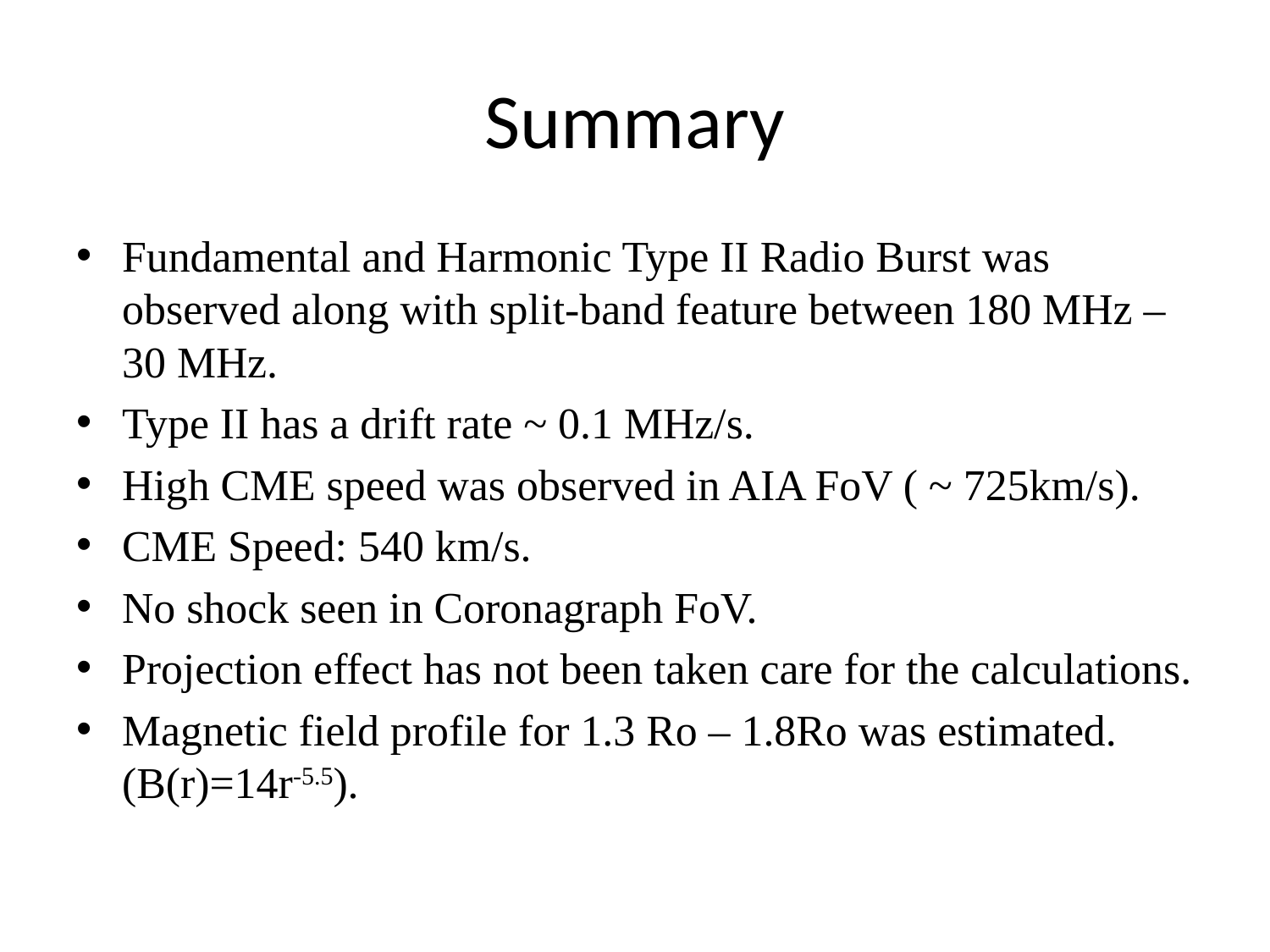

# Summary
Fundamental and Harmonic Type II Radio Burst was observed along with split-band feature between 180 MHz – 30 MHz.
Type II has a drift rate ~ 0.1 MHz/s.
High CME speed was observed in AIA FoV ( ~ 725km/s).
CME Speed: 540 km/s.
No shock seen in Coronagraph FoV.
Projection effect has not been taken care for the calculations.
Magnetic field profile for 1.3 Ro – 1.8Ro was estimated. (B(r)=14r-5.5).